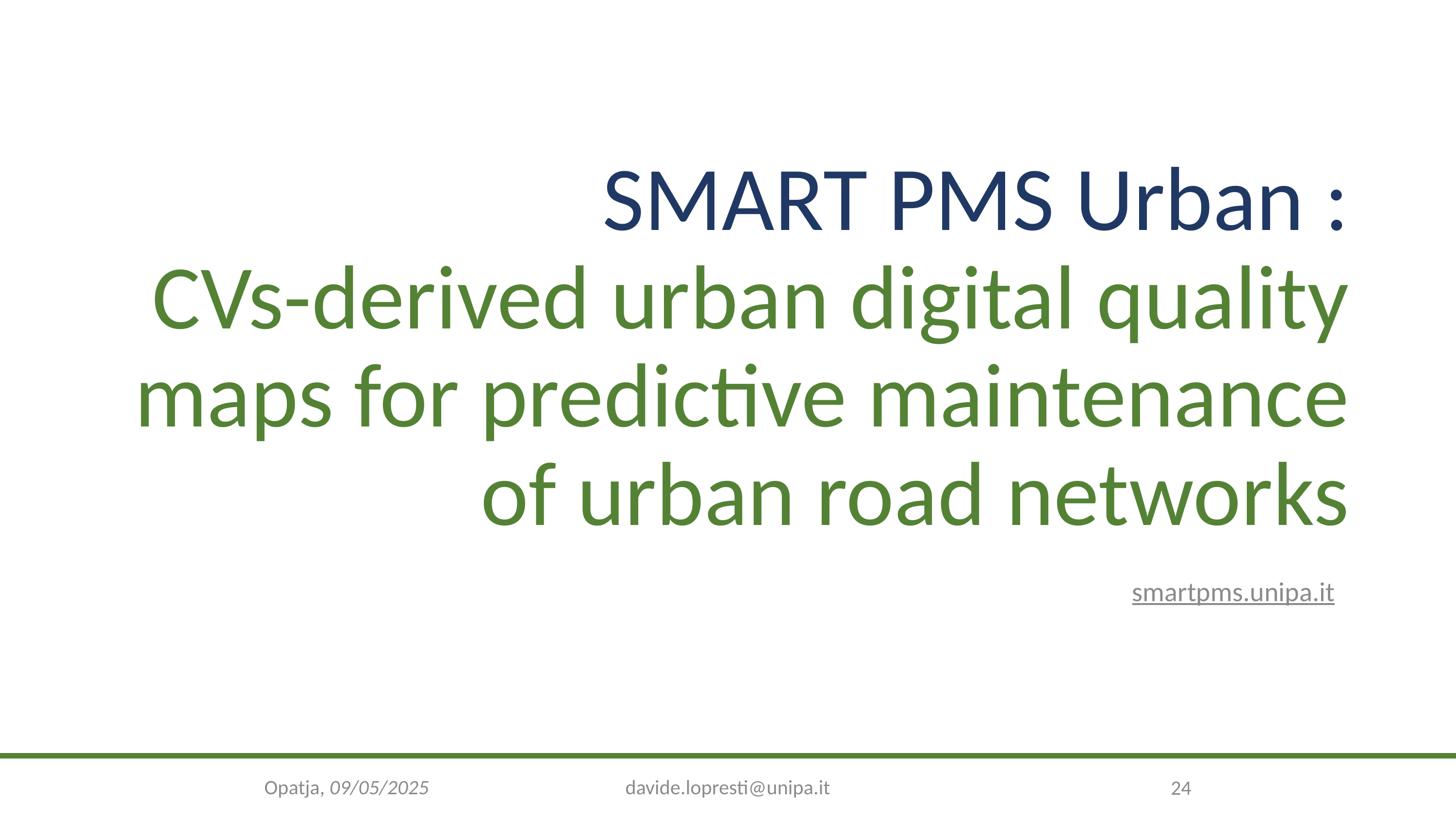

# SMART PMS Urban : CVs-derived urban digital quality maps for predictive maintenance of urban road networks

smartpms.unipa.it
24
Opatja, 09/05/2025
davide.lopresti@unipa.it